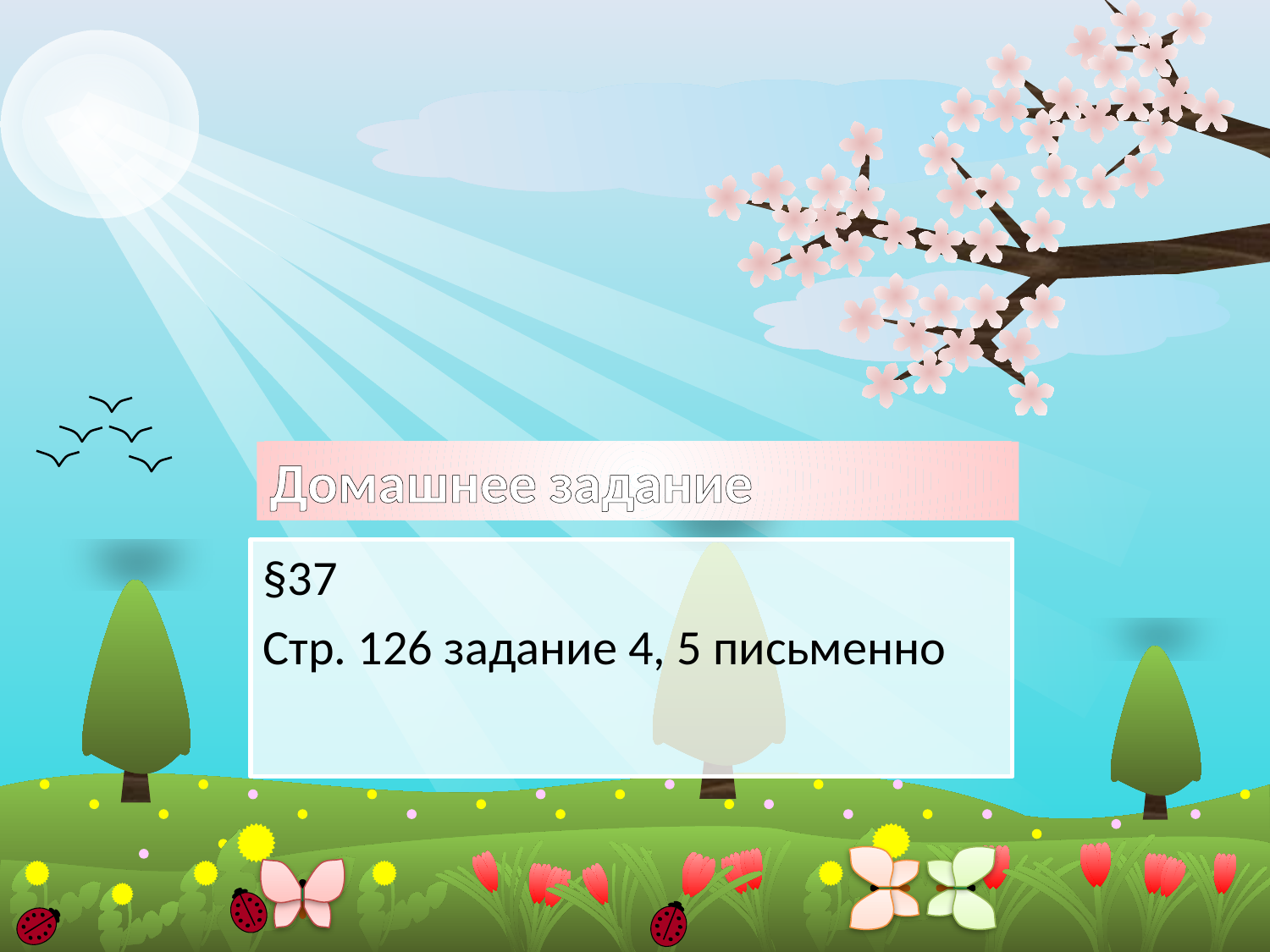

# Домашнее задание

§37
Стр. 126 задание 4, 5 письменно